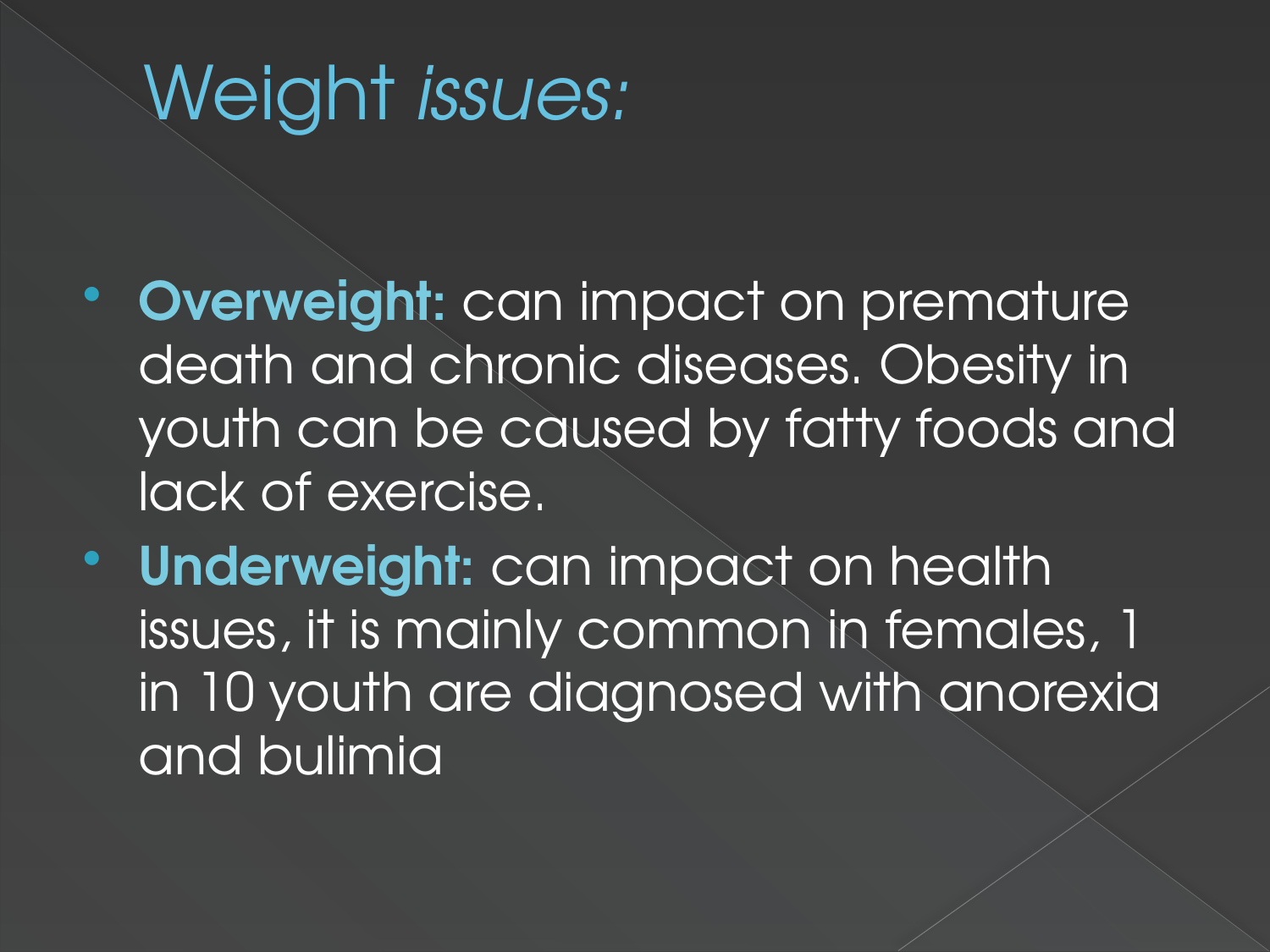

# Weight issues:
Overweight: can impact on premature death and chronic diseases. Obesity in youth can be caused by fatty foods and lack of exercise.
Underweight: can impact on health issues, it is mainly common in females, 1 in 10 youth are diagnosed with anorexia and bulimia